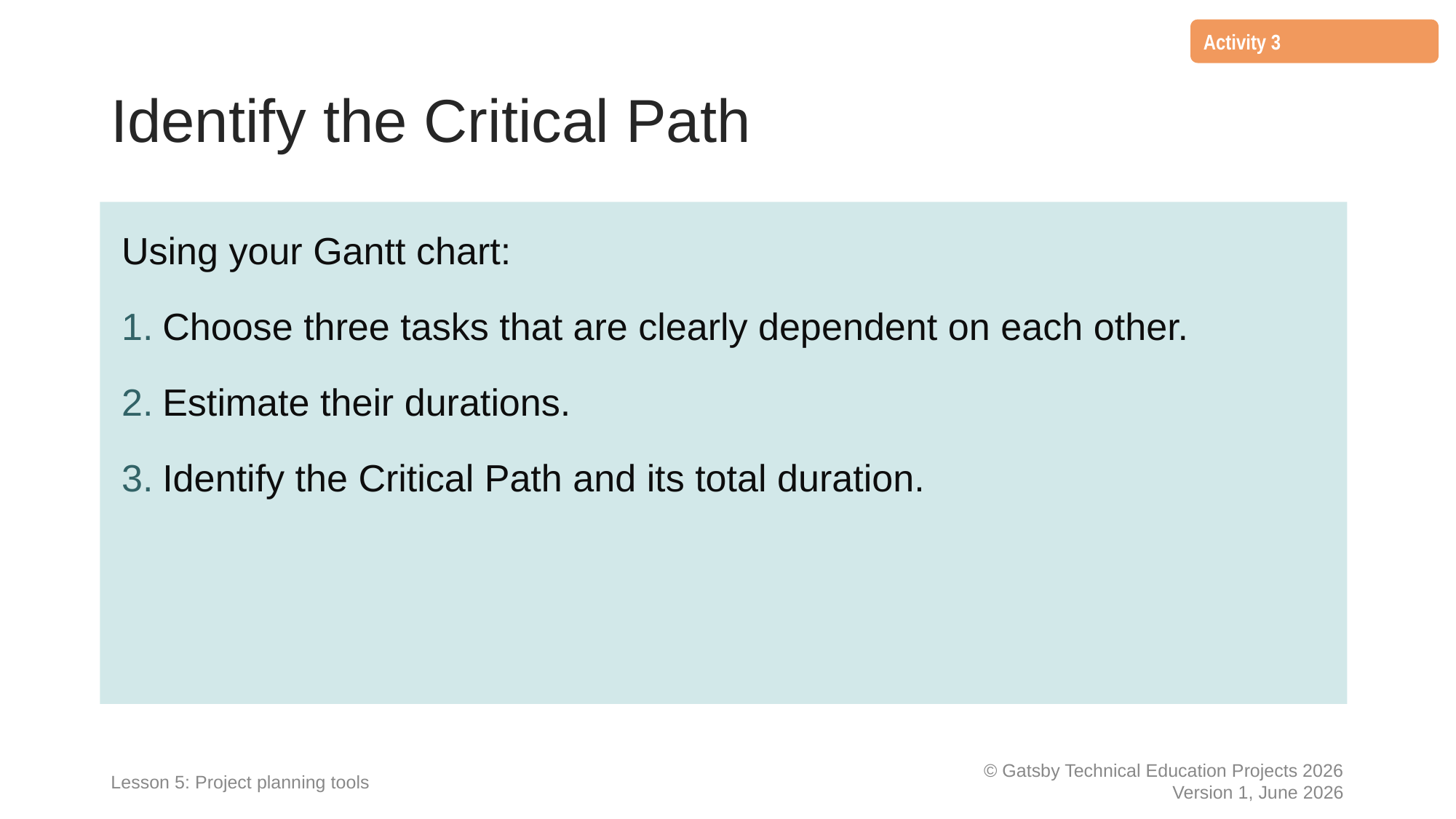

Activity 3
Identify the Critical Path
Using your Gantt chart:
Choose three tasks that are clearly dependent on each other.
Estimate their durations.
Identify the Critical Path and its total duration.

Lesson 5: Project planning tools